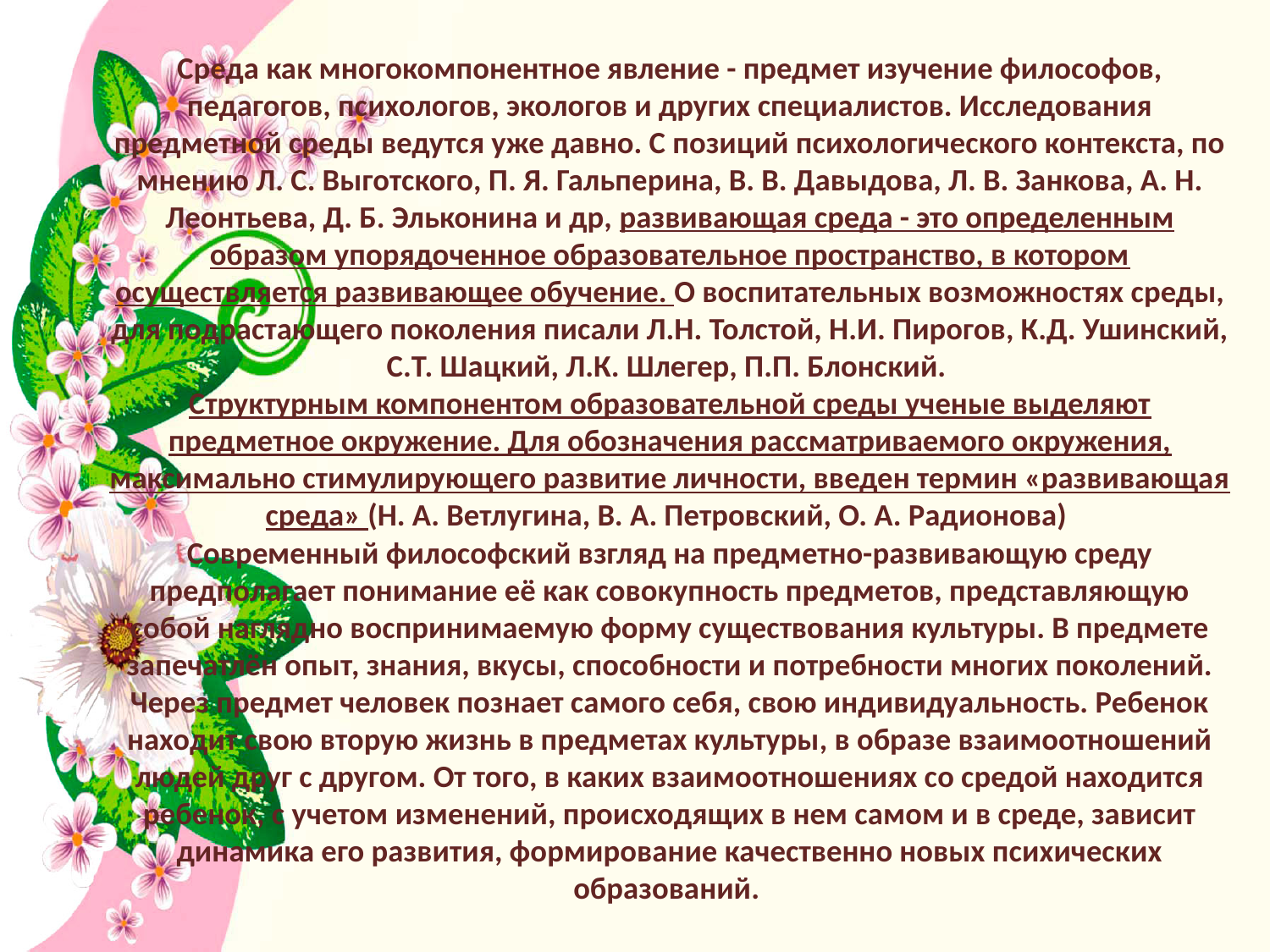

# Среда как многокомпонентное явление - предмет изучение философов, педагогов, психологов, экологов и других специалистов. Исследования предметной среды ведутся уже давно. С позиций психологического контекста, по мнению Л. С. Выготского, П. Я. Гальперина, В. В. Давыдова, Л. В. Занкова, А. Н. Леонтьева, Д. Б. Эльконина и др, развивающая среда - это определенным образом упорядоченное образовательное пространство, в котором осуществляется развивающее обучение. О воспитательных возможностях среды, для подрастающего поколения писали Л.Н. Толстой, Н.И. Пирогов, К.Д. Ушинский, С.Т. Шацкий, Л.К. Шлегер, П.П. Блонский. Структурным компонентом образовательной среды ученые выделяют предметное окружение. Для обозначения рассматриваемого окружения, максимально стимулирующего развитие личности, введен термин «развивающая среда» (Н. А. Ветлугина, В. А. Петровский, О. А. Радионова) Современный философский взгляд на предметно-развивающую среду предполагает понимание её как совокупность предметов, представляющую собой наглядно воспринимаемую форму существования культуры. В предмете запечатлён опыт, знания, вкусы, способности и потребности многих поколений. Через предмет человек познает самого себя, свою индивидуальность. Ребенок находит свою вторую жизнь в предметах культуры, в образе взаимоотношений людей друг с другом. От того, в каких взаимоотношениях со средой находится ребенок, с учетом изменений, происходящих в нем самом и в среде, зависит динамика его развития, формирование качественно новых психических образований.